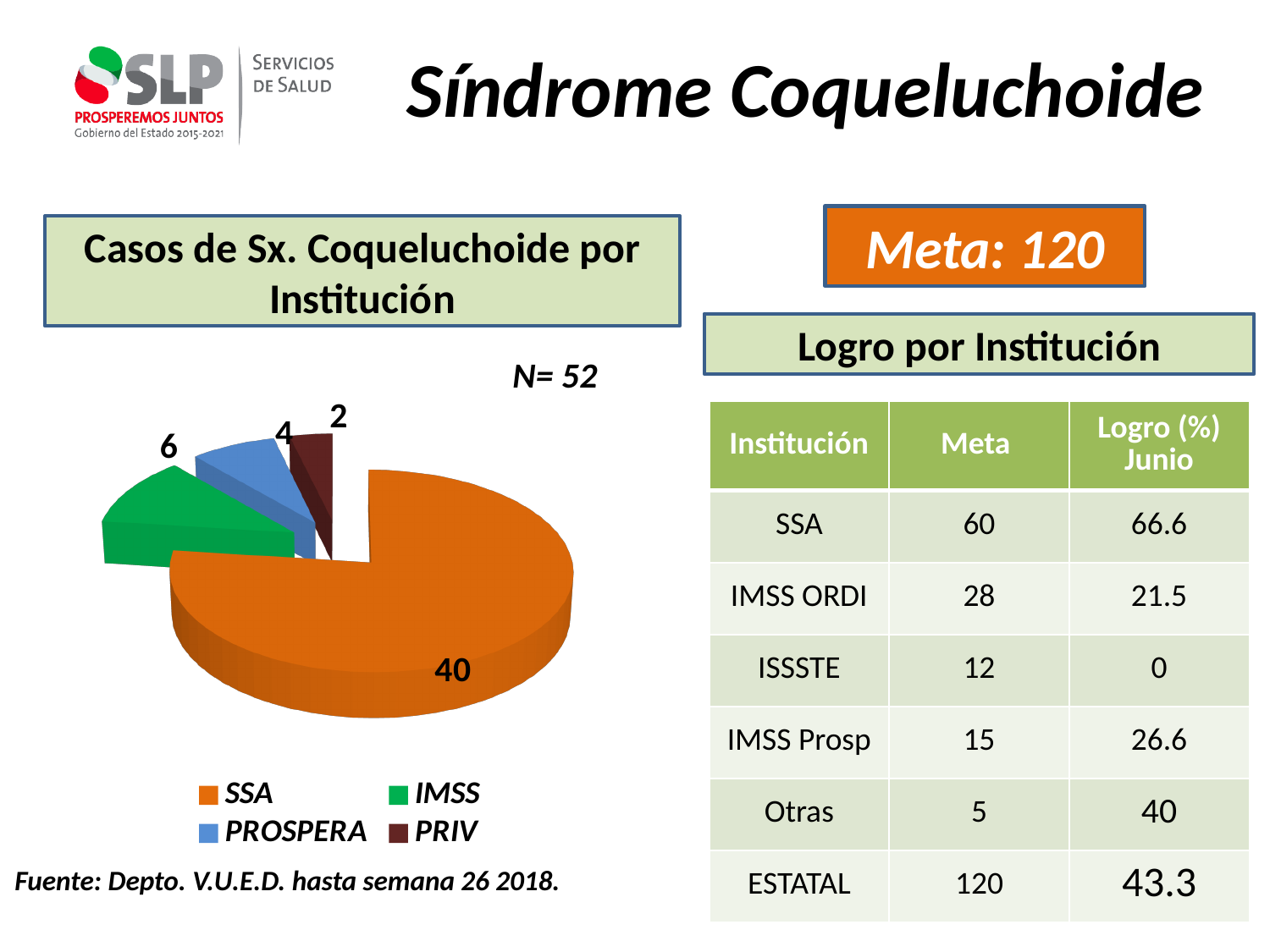

Síndrome Coqueluchoide
Meta: 120
Casos de Sx. Coqueluchoide por Institución

[unsupported chart]

Logro por Institución
N= 52
| Institución | Meta | Logro (%) Junio |
| --- | --- | --- |
| SSA | 60 | 66.6 |
| IMSS ORDI | 28 | 21.5 |
| ISSSTE | 12 | 0 |
| IMSS Prosp | 15 | 26.6 |
| Otras | 5 | 40 |
| ESTATAL | 120 | 43.3 |
Fuente: Depto. V.U.E.D. hasta semana 26 2018.